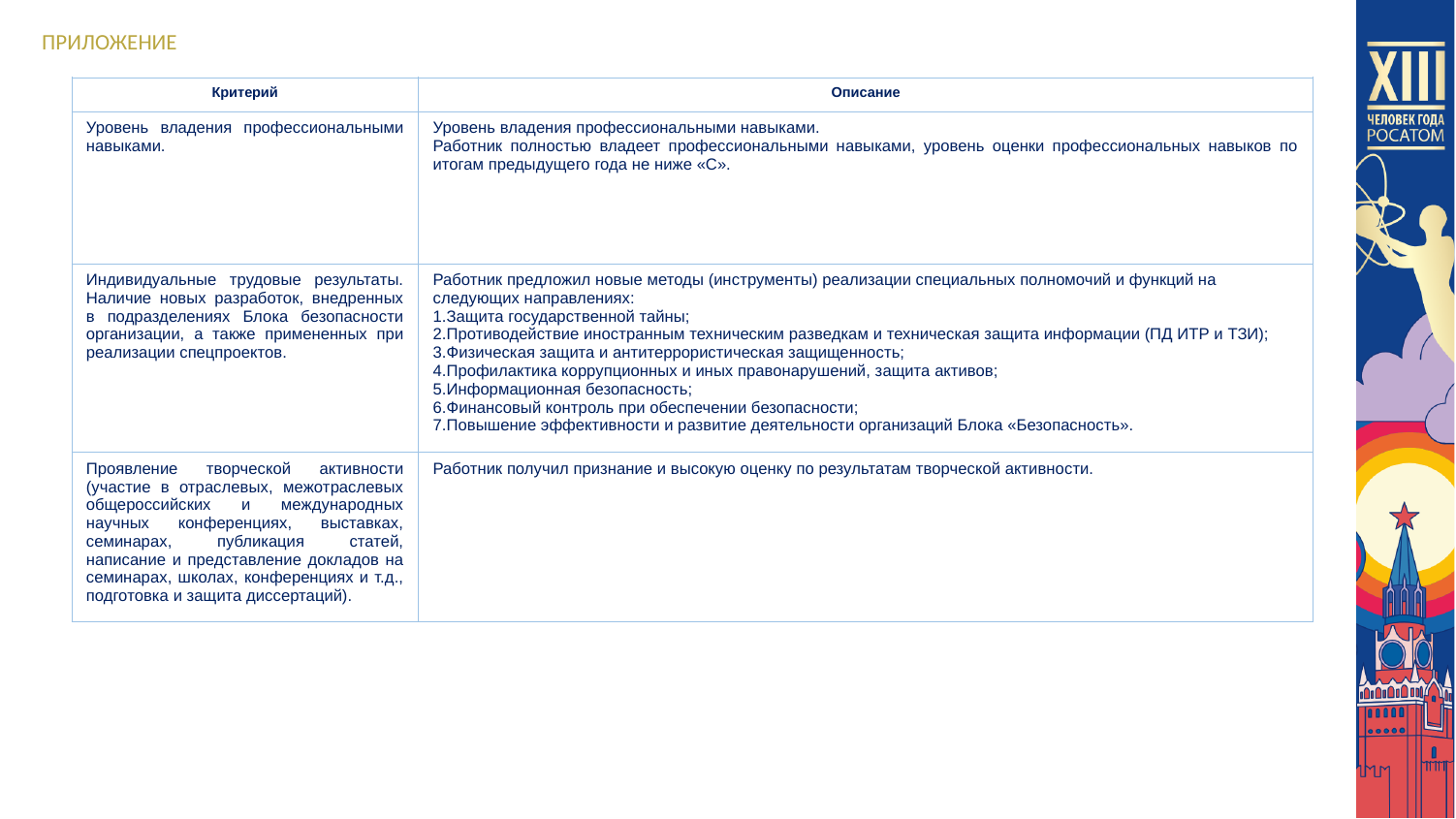

ПРИЛОЖЕНИЕ
| Критерий | Описание |
| --- | --- |
| Уровень владения профессиональными навыками. | Уровень владения профессиональными навыками. Работник полностью владеет профессиональными навыками, уровень оценки профессиональных навыков по итогам предыдущего года не ниже «С». |
| Индивидуальные трудовые результаты. Наличие новых разработок, внедренных в подразделениях Блока безопасности организации, а также примененных при реализации спецпроектов. | Работник предложил новые методы (инструменты) реализации специальных полномочий и функций на следующих направлениях: 1.Защита государственной тайны; 2.Противодействие иностранным техническим разведкам и техническая защита информации (ПД ИТР и ТЗИ); 3.Физическая защита и антитеррористическая защищенность; 4.Профилактика коррупционных и иных правонарушений, защита активов; 5.Информационная безопасность; 6.Финансовый контроль при обеспечении безопасности; 7.Повышение эффективности и развитие деятельности организаций Блока «Безопасность». |
| Проявление творческой активности (участие в отраслевых, межотраслевых общероссийских и международных научных конференциях, выставках, семинарах, публикация статей, написание и представление докладов на семинарах, школах, конференциях и т.д., подготовка и защита диссертаций). | Работник получил признание и высокую оценку по результатам творческой активности. |